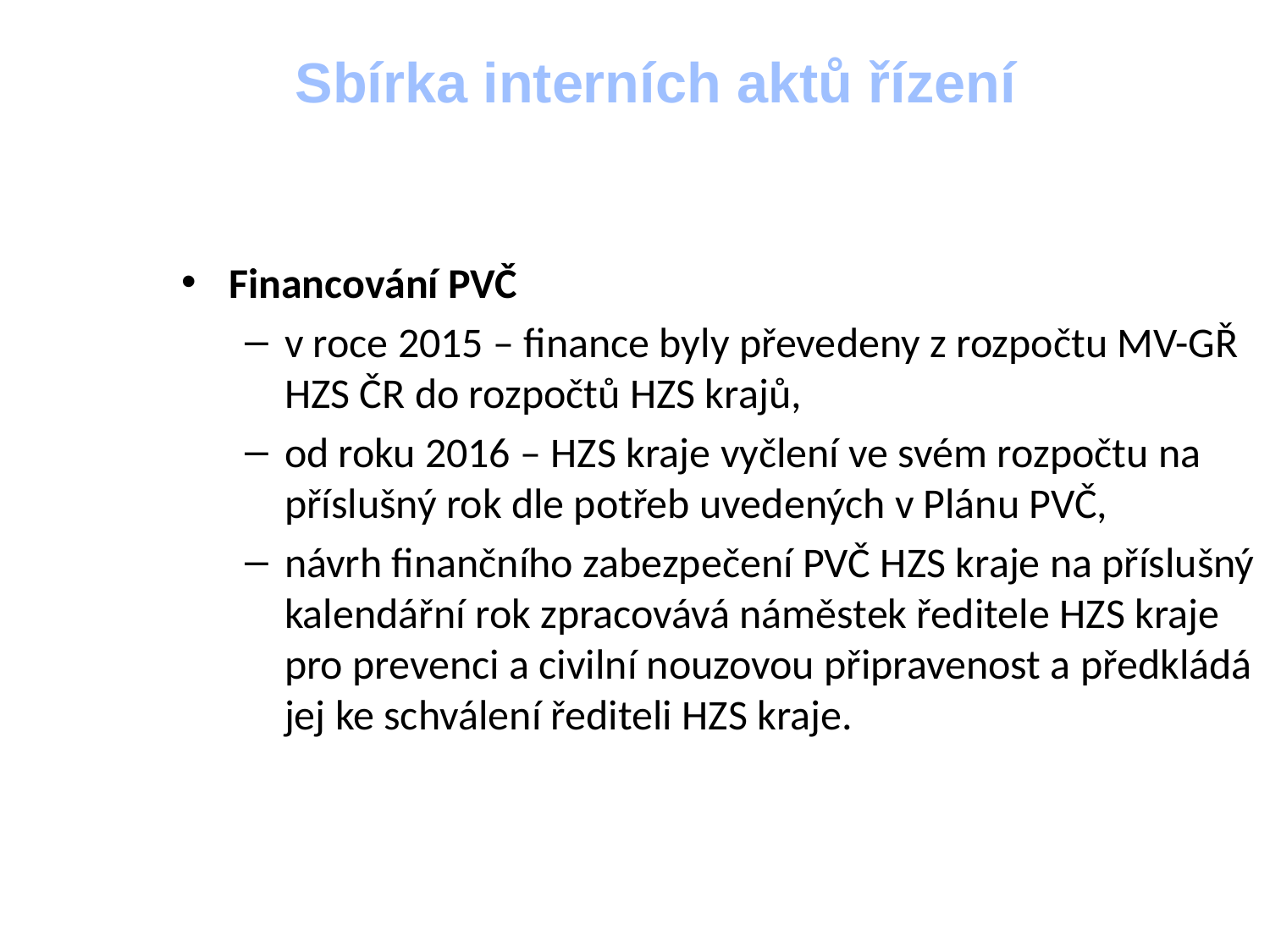

Sbírka interních aktů řízení

Financování PVČ
v roce 2015 – finance byly převedeny z rozpočtu MV-GŘ HZS ČR do rozpočtů HZS krajů,
od roku 2016 – HZS kraje vyčlení ve svém rozpočtu na příslušný rok dle potřeb uvedených v Plánu PVČ,
návrh finančního zabezpečení PVČ HZS kraje na příslušný kalendářní rok zpracovává náměstek ředitele HZS kraje pro prevenci a civilní nouzovou připravenost a předkládá jej ke schválení řediteli HZS kraje.